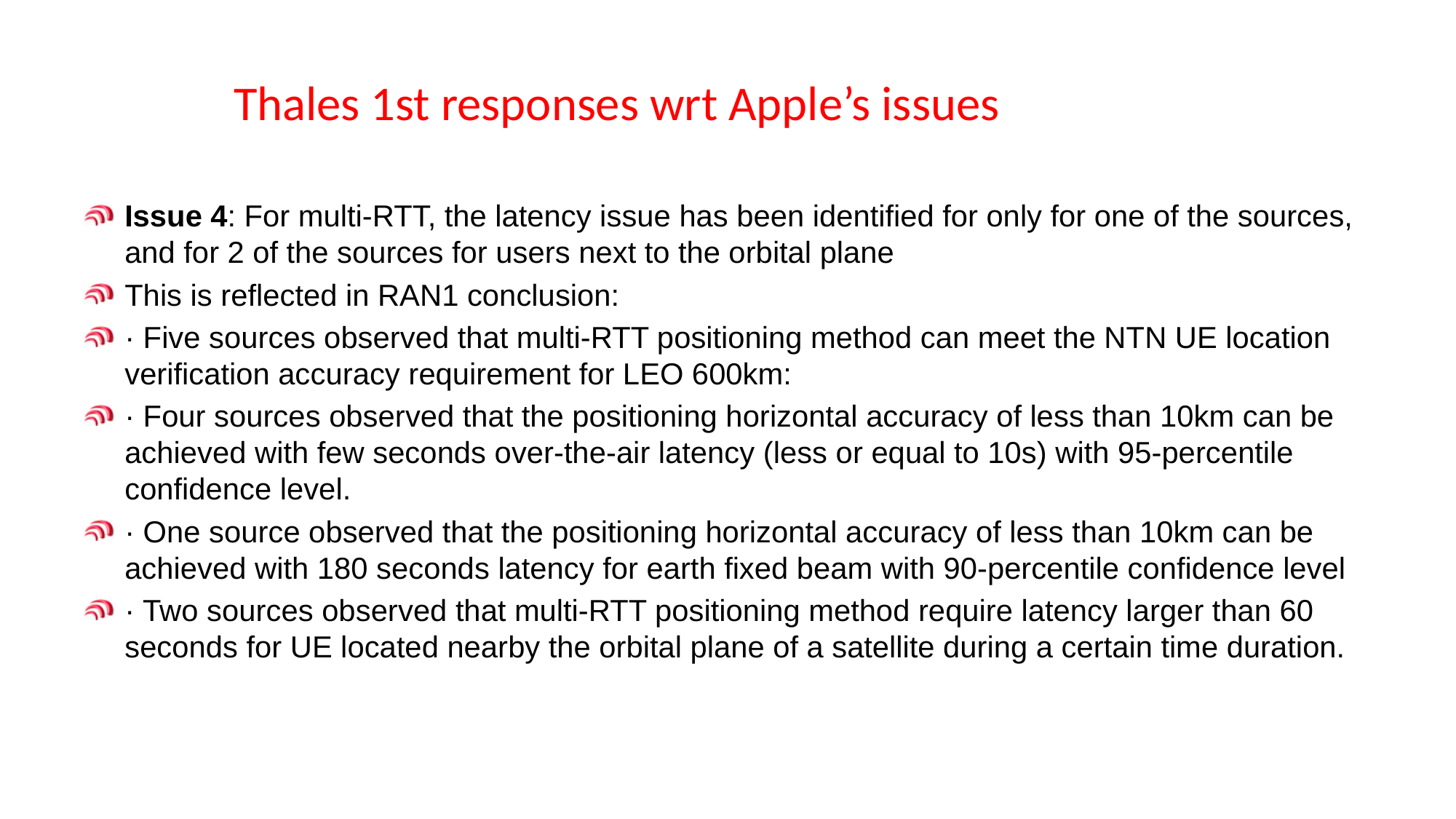

# Thales 1st responses wrt Apple’s issues
Issue 4: For multi-RTT, the latency issue has been identified for only for one of the sources, and for 2 of the sources for users next to the orbital plane
This is reflected in RAN1 conclusion:
· Five sources observed that multi-RTT positioning method can meet the NTN UE location verification accuracy requirement for LEO 600km:
· Four sources observed that the positioning horizontal accuracy of less than 10km can be achieved with few seconds over-the-air latency (less or equal to 10s) with 95-percentile confidence level.
· One source observed that the positioning horizontal accuracy of less than 10km can be achieved with 180 seconds latency for earth fixed beam with 90-percentile confidence level
· Two sources observed that multi-RTT positioning method require latency larger than 60 seconds for UE located nearby the orbital plane of a satellite during a certain time duration.